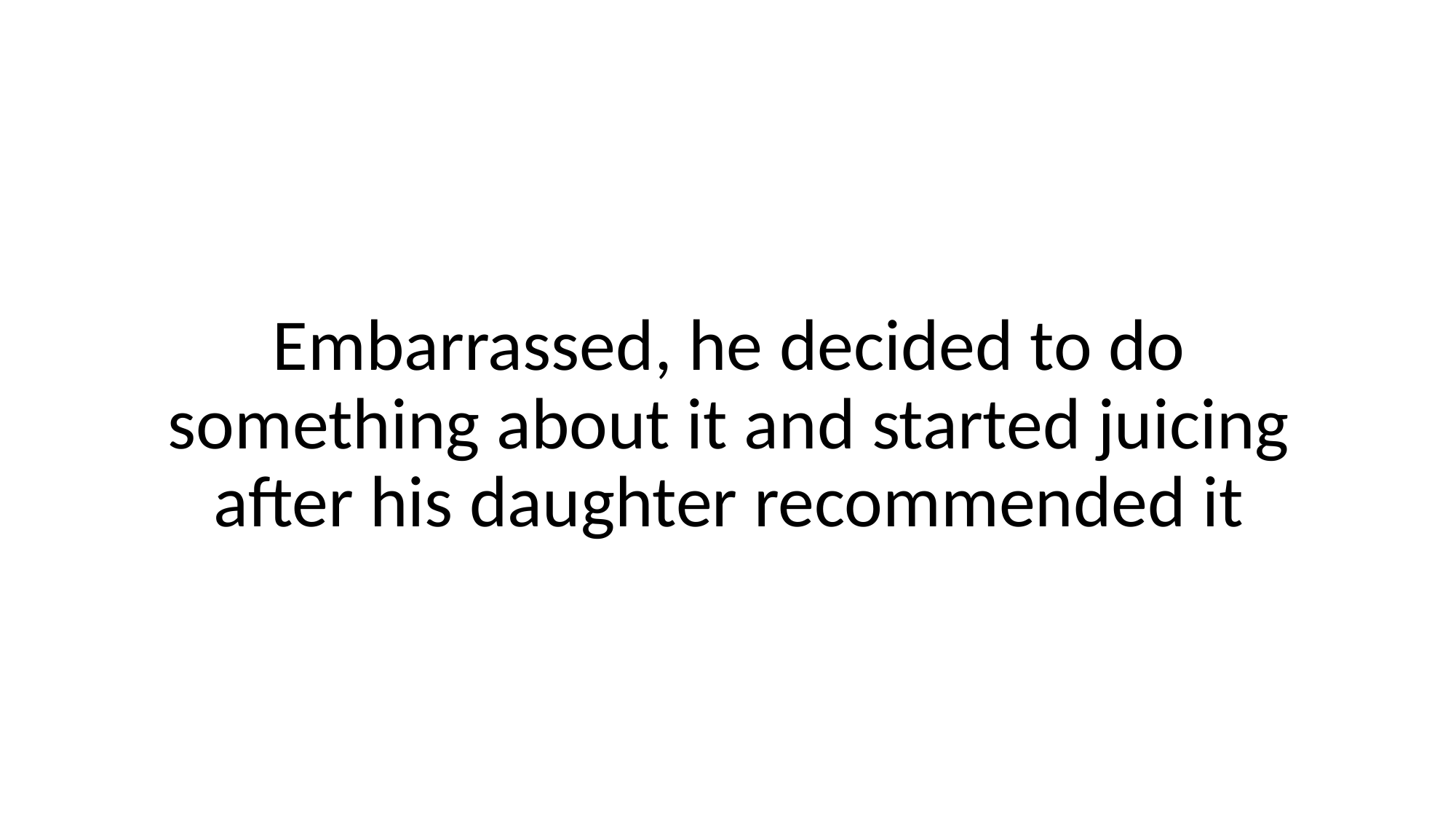

Embarrassed, he decided to do something about it and started juicing after his daughter recommended it